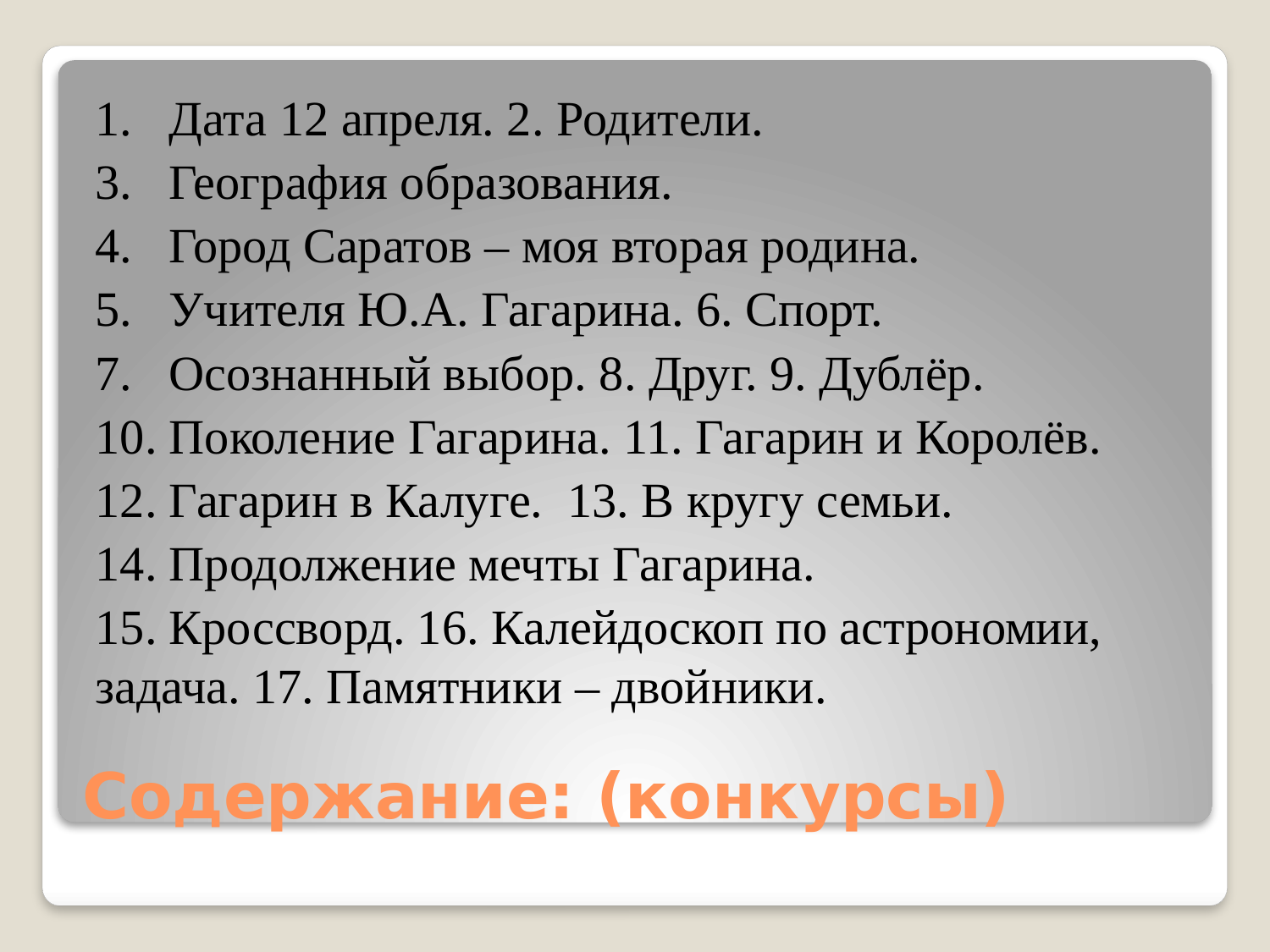

1.   Дата 12 апреля. 2. Родители.
3.   География образования.
4.   Город Саратов – моя вторая родина.
5.   Учителя Ю.А. Гагарина. 6. Спорт.
7.   Осознанный выбор. 8. Друг. 9. Дублёр.
10. Поколение Гагарина. 11. Гагарин и Королёв.
12. Гагарин в Калуге.  13. В кругу семьи.
14. Продолжение мечты Гагарина.
15. Кроссворд. 16. Калейдоскоп по астрономии, задача. 17. Памятники – двойники.

# Содержание: (конкурсы)